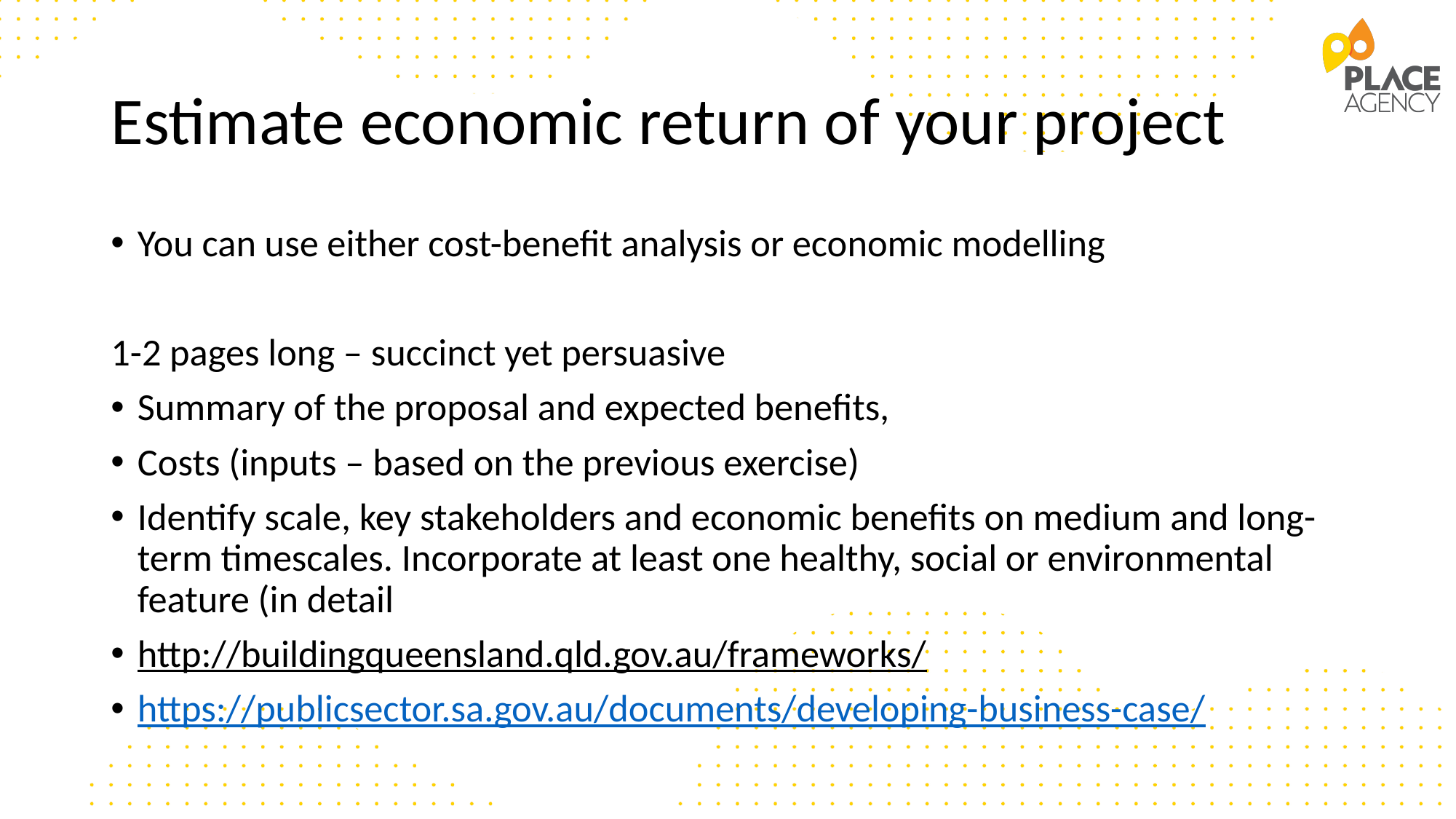

# Estimate economic return of your project
You can use either cost-benefit analysis or economic modelling

1-2 pages long – succinct yet persuasive
Summary of the proposal and expected benefits,
Costs (inputs – based on the previous exercise)
Identify scale, key stakeholders and economic benefits on medium and long-term timescales. Incorporate at least one healthy, social or environmental feature (in detail
http://buildingqueensland.qld.gov.au/frameworks/
https://publicsector.sa.gov.au/documents/developing-business-case/